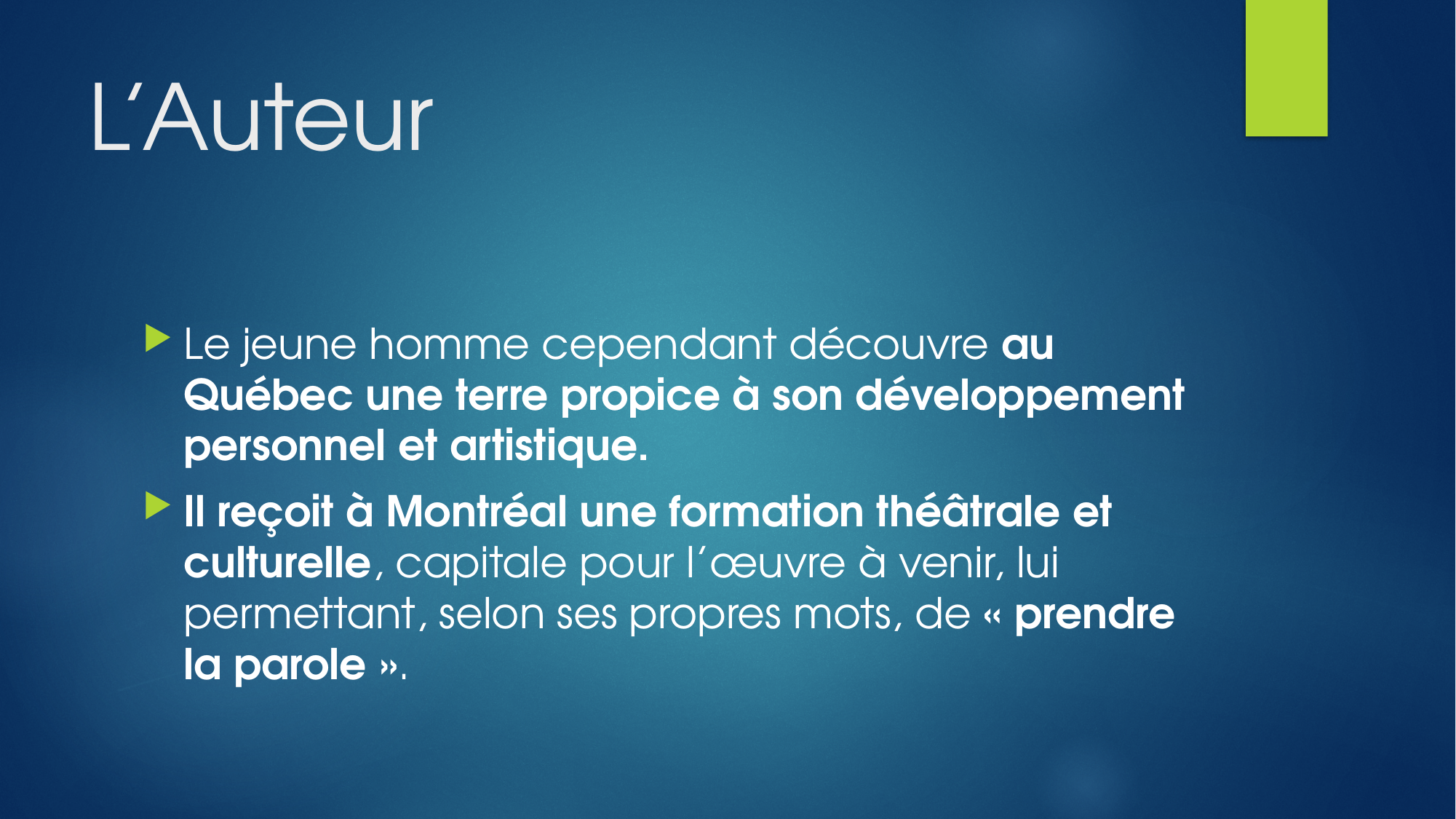

# L’Auteur

Le jeune homme cependant découvre au Québec une terre propice à son développement personnel et artistique.
Il reçoit à Montréal une formation théâtrale et culturelle, capitale pour l’œuvre à venir, lui permettant, selon ses propres mots, de « prendre la parole ».